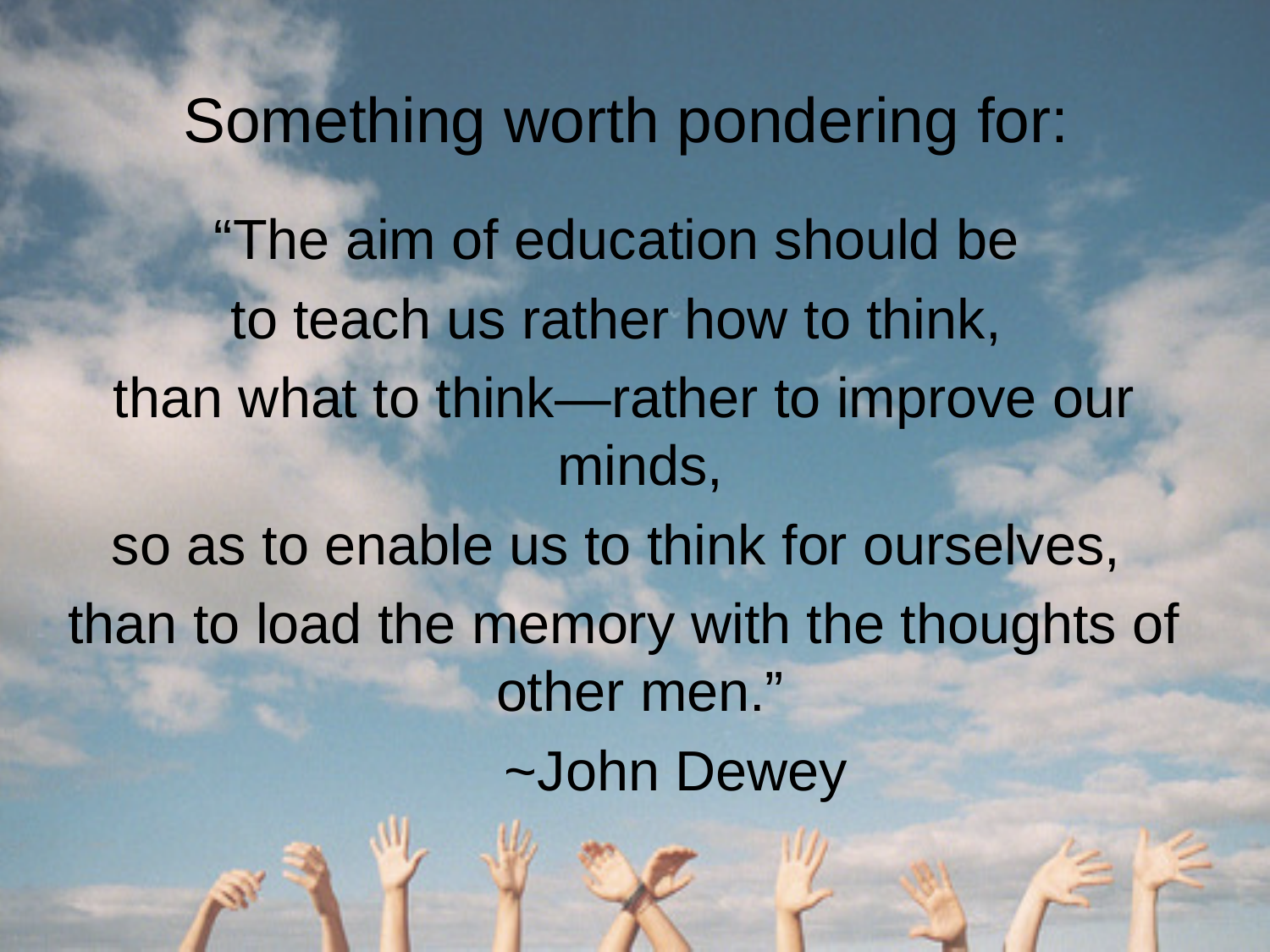

# Something worth pondering for:
“The aim of education should be
to teach us rather how to think,
than what to think—rather to improve our minds,
so as to enable us to think for ourselves,
than to load the memory with the thoughts of other men.”
				  ~John Dewey